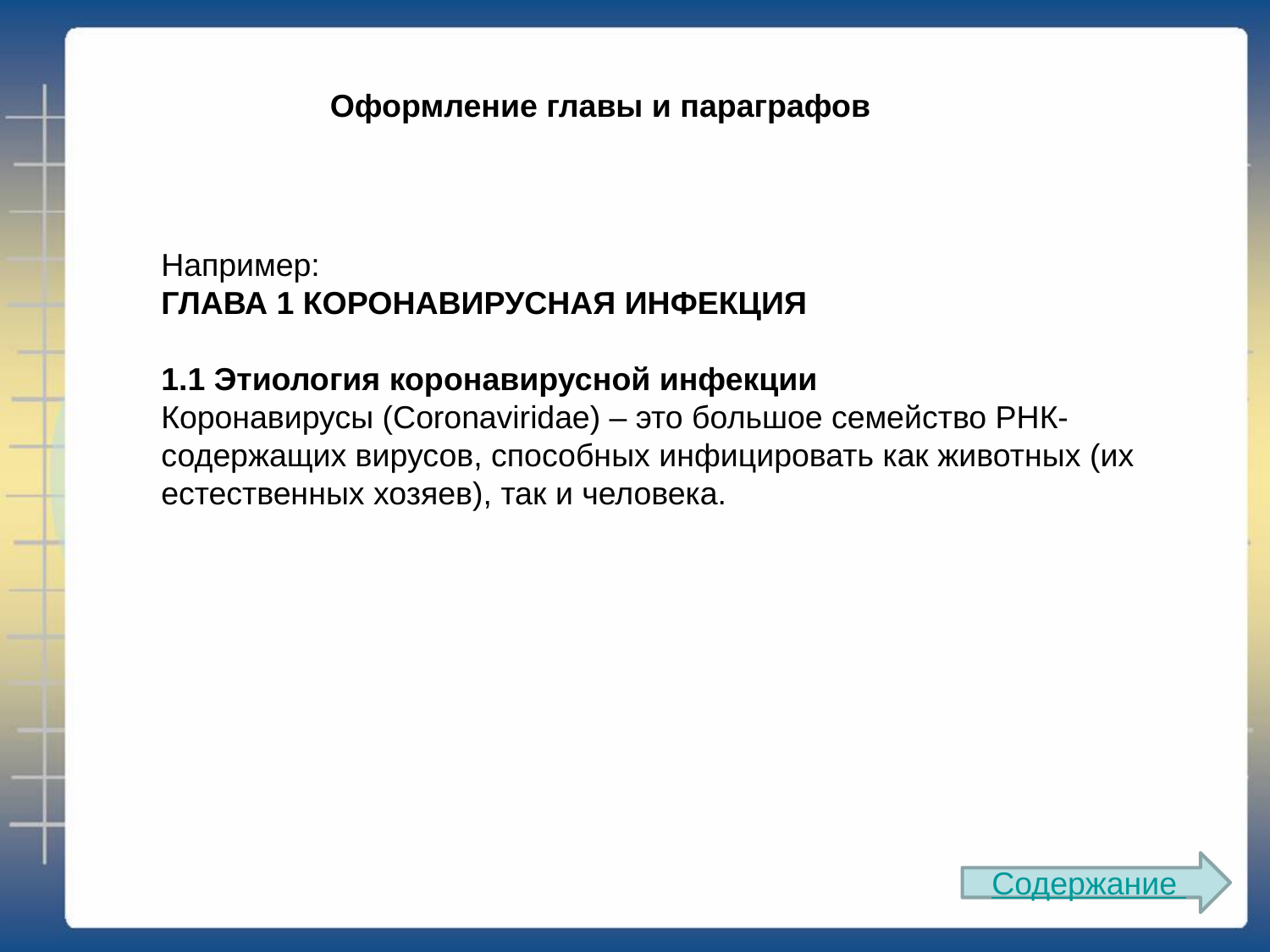

Оформление главы и параграфов
Например:
ГЛАВА 1 КОРОНАВИРУСНАЯ ИНФЕКЦИЯ

1.1 Этиология коронавирусной инфекции
Коронавирусы (Coronaviridae) – это большое семейство РНК-содержащих вирусов, способных инфицировать как животных (их естественных хозяев), так и человека.

Содержание